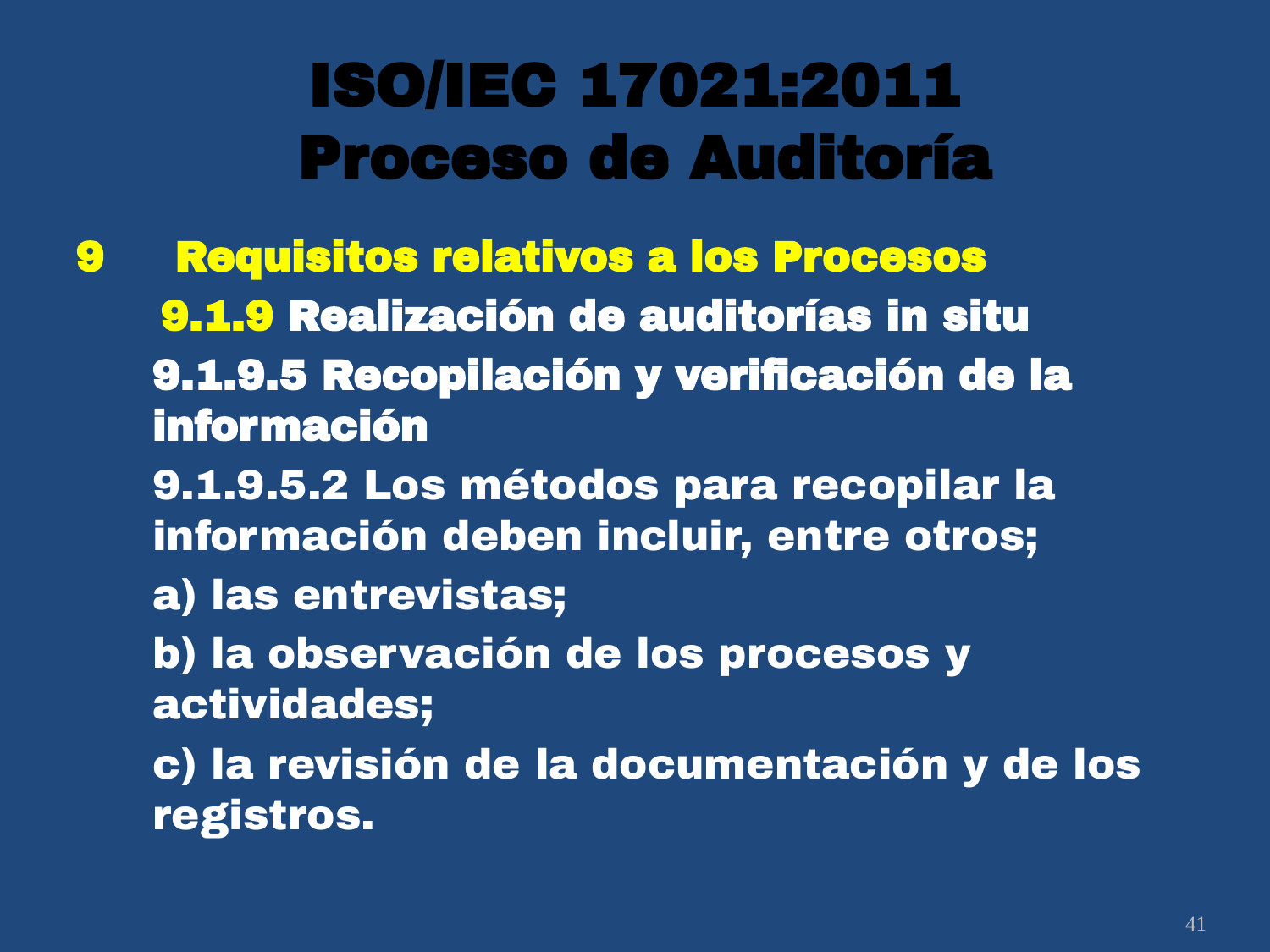

# ISO/IEC 17021:2011 Proceso de Auditoría
9	 Requisitos relativos a los Procesos
	9.1.9 Realización de auditorías in situ
	9.1.9.5 Recopilación y verificación de la información
	9.1.9.5.2 Los métodos para recopilar la información deben incluir, entre otros;
	a) las entrevistas;
	b) la observación de los procesos y actividades;
	c) la revisión de la documentación y de los registros.
41